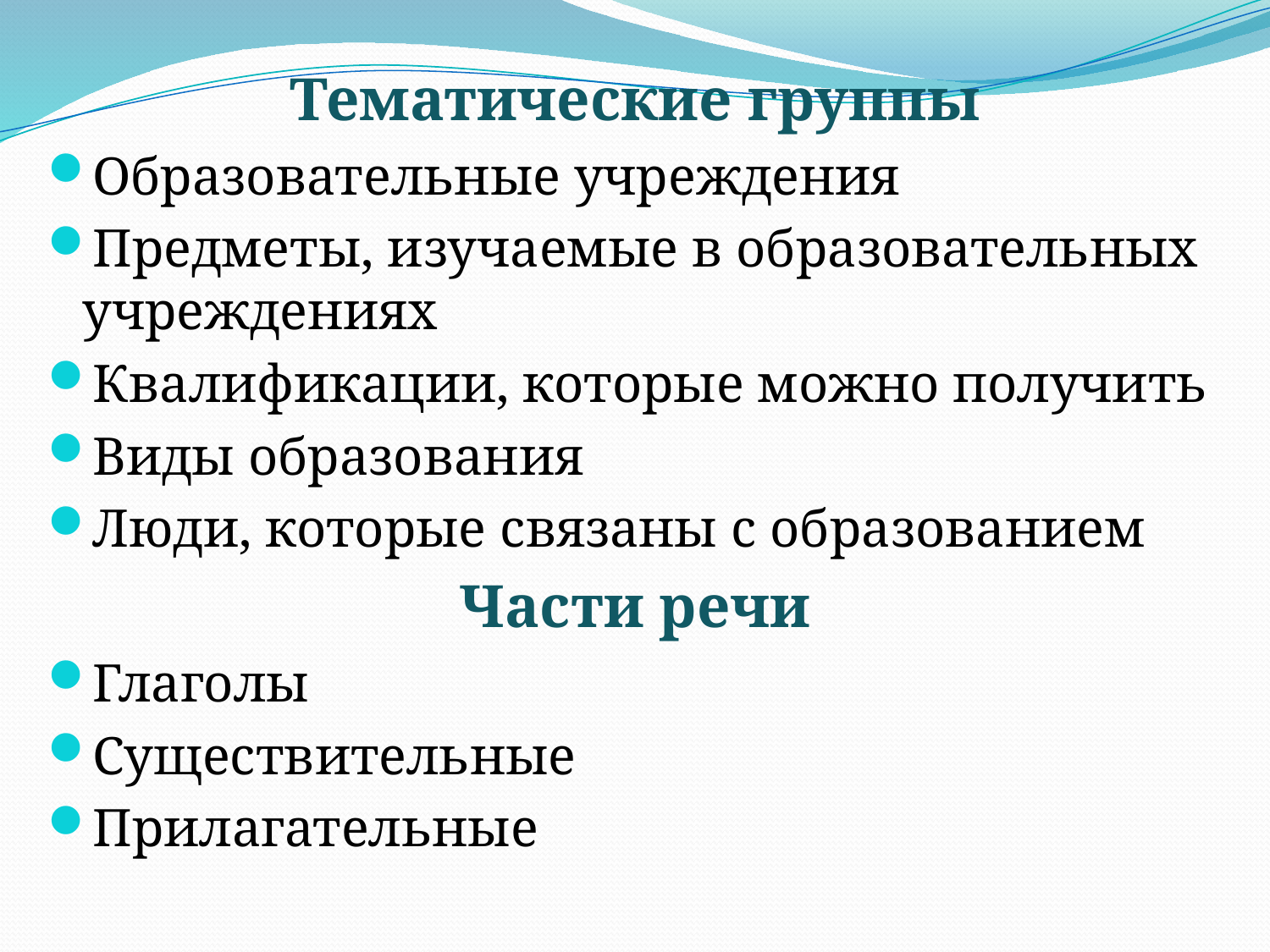

Тематические группы
Образовательные учреждения
Предметы, изучаемые в образовательных учреждениях
Квалификации, которые можно получить
Виды образования
Люди, которые связаны с образованием
Части речи
Глаголы
Существительные
Прилагательные